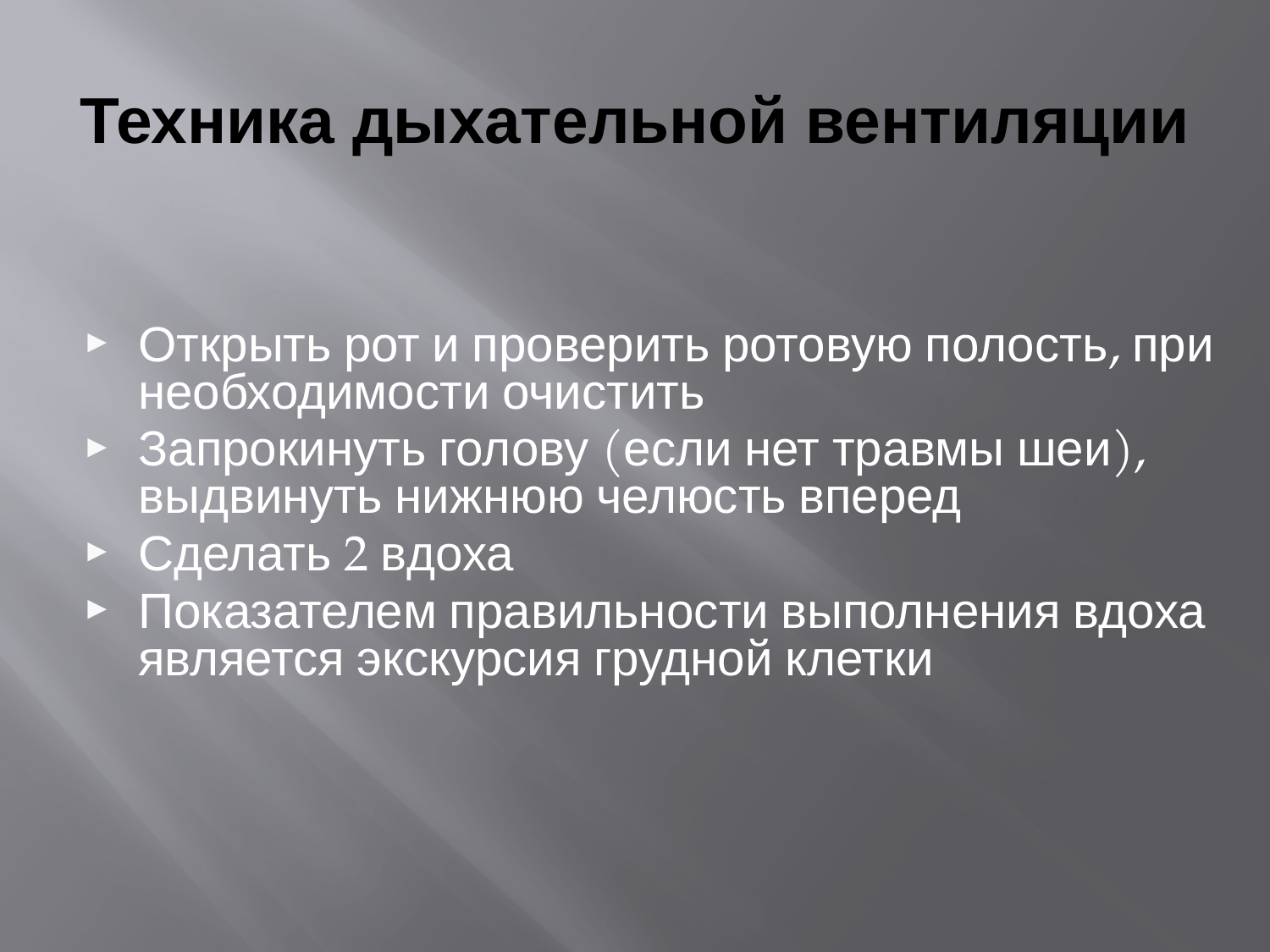

# Техника дыхательной вентиляции
Открыть рот и проверить ротовую полость, при необходимости очистить
Запрокинуть голову (если нет травмы шеи), выдвинуть нижнюю челюсть вперед
Сделать 2 вдоха
Показателем правильности выполнения вдоха является экскурсия грудной клетки